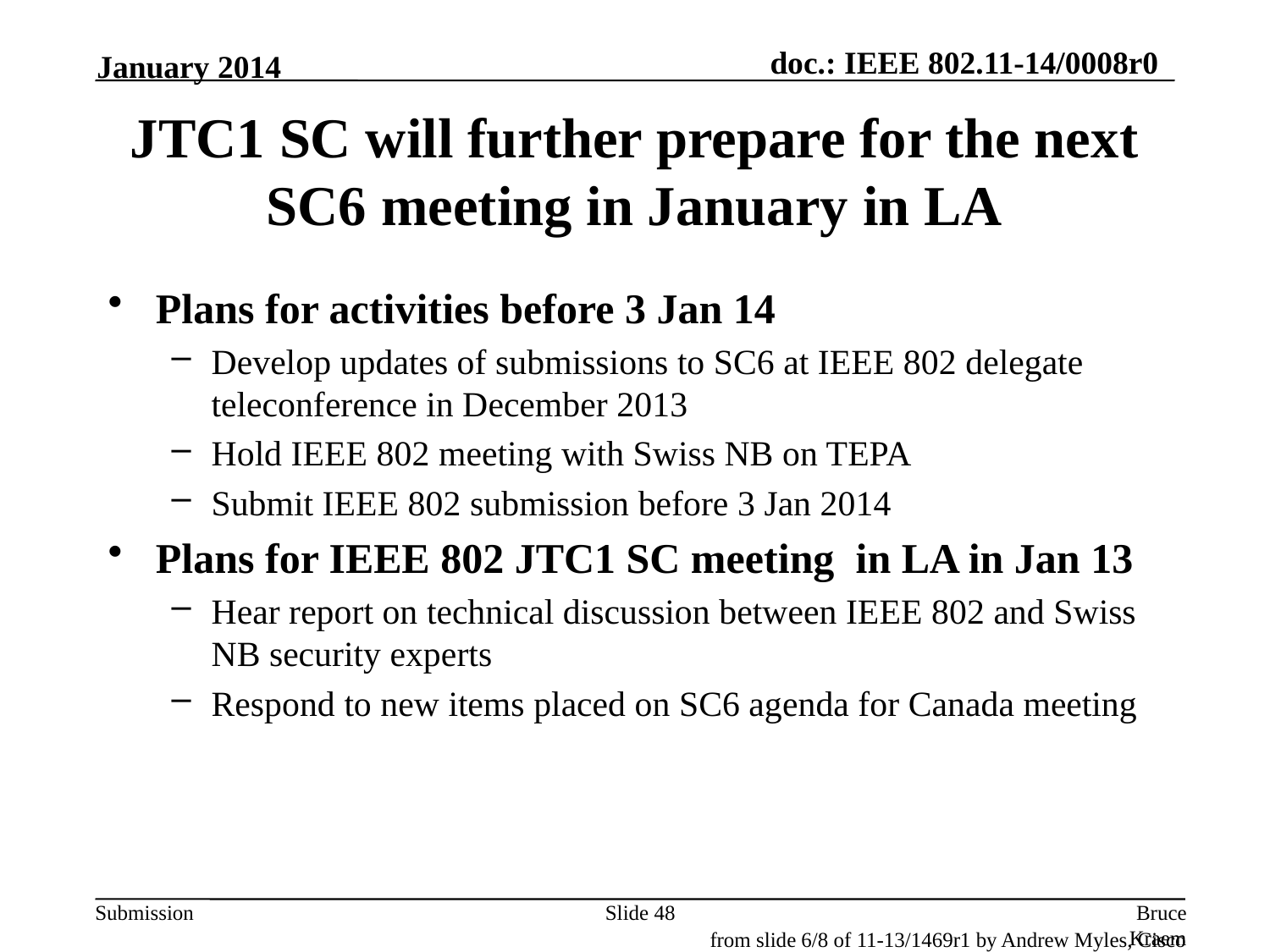

January 2014
# JTC1 SC will further prepare for the next SC6 meeting in January in LA
Plans for activities before 3 Jan 14
Develop updates of submissions to SC6 at IEEE 802 delegate teleconference in December 2013
Hold IEEE 802 meeting with Swiss NB on TEPA
Submit IEEE 802 submission before 3 Jan 2014
Plans for IEEE 802 JTC1 SC meeting  in LA in Jan 13
Hear report on technical discussion between IEEE 802 and Swiss NB security experts
Respond to new items placed on SC6 agenda for Canada meeting
Slide 48
Bruce Kraemer, Marvell
from slide 6/8 of 11-13/1469r1 by Andrew Myles, Cisco